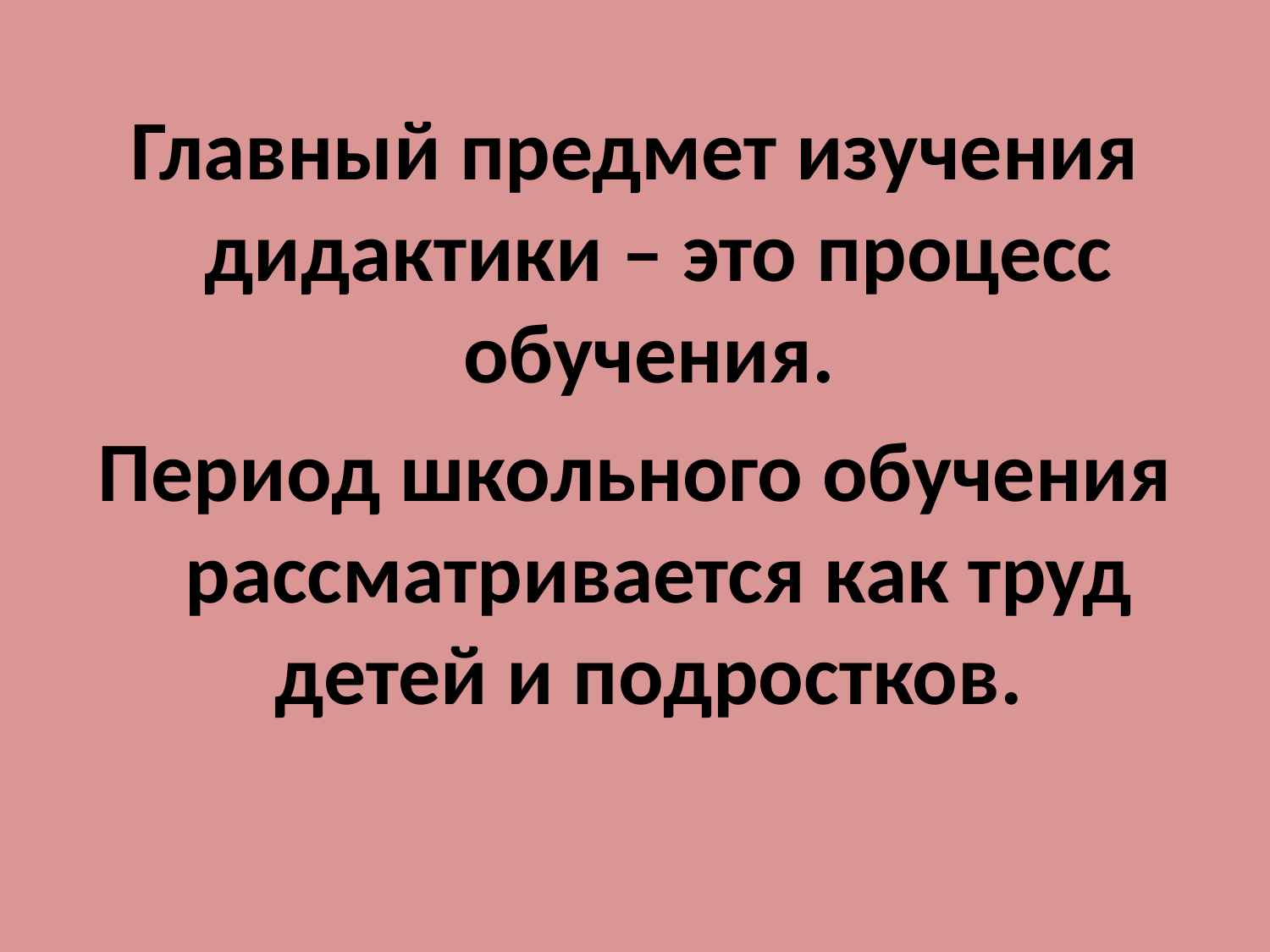

Главный предмет изучения дидактики – это процесс обучения.
Период школьного обучения рассматривается как труд детей и подростков.